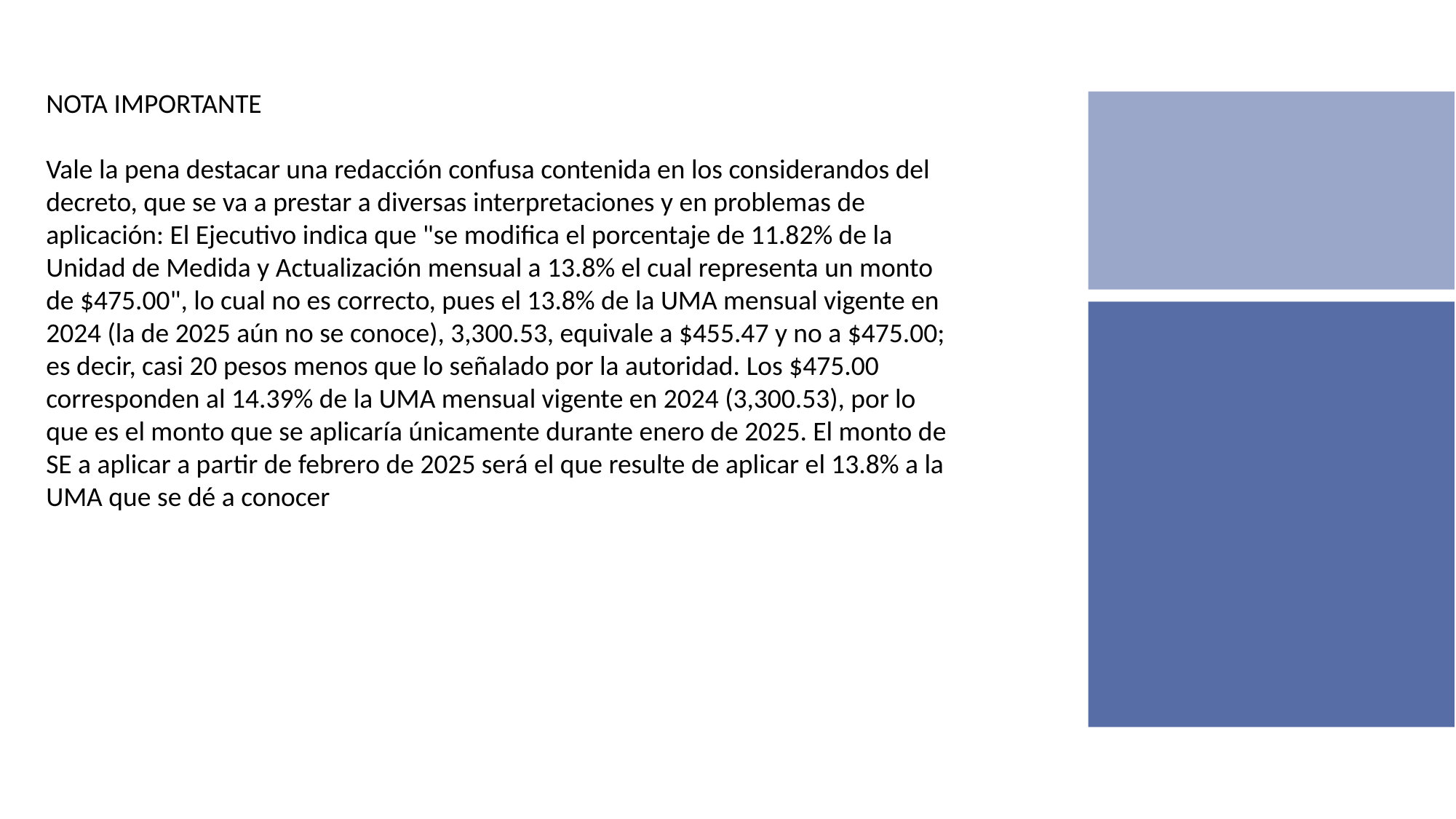

NOTA IMPORTANTE

Vale la pena destacar una redacción confusa contenida en los considerandos del decreto, que se va a prestar a diversas interpretaciones y en problemas de aplicación: El Ejecutivo indica que "se modifica el porcentaje de 11.82% de la Unidad de Medida y Actualización mensual a 13.8% el cual representa un monto de $475.00", lo cual no es correcto, pues el 13.8% de la UMA mensual vigente en 2024 (la de 2025 aún no se conoce), 3,300.53, equivale a $455.47 y no a $475.00; es decir, casi 20 pesos menos que lo señalado por la autoridad. Los $475.00 corresponden al 14.39% de la UMA mensual vigente en 2024 (3,300.53), por lo que es el monto que se aplicaría únicamente durante enero de 2025. El monto de SE a aplicar a partir de febrero de 2025 será el que resulte de aplicar el 13.8% a la UMA que se dé a conocer